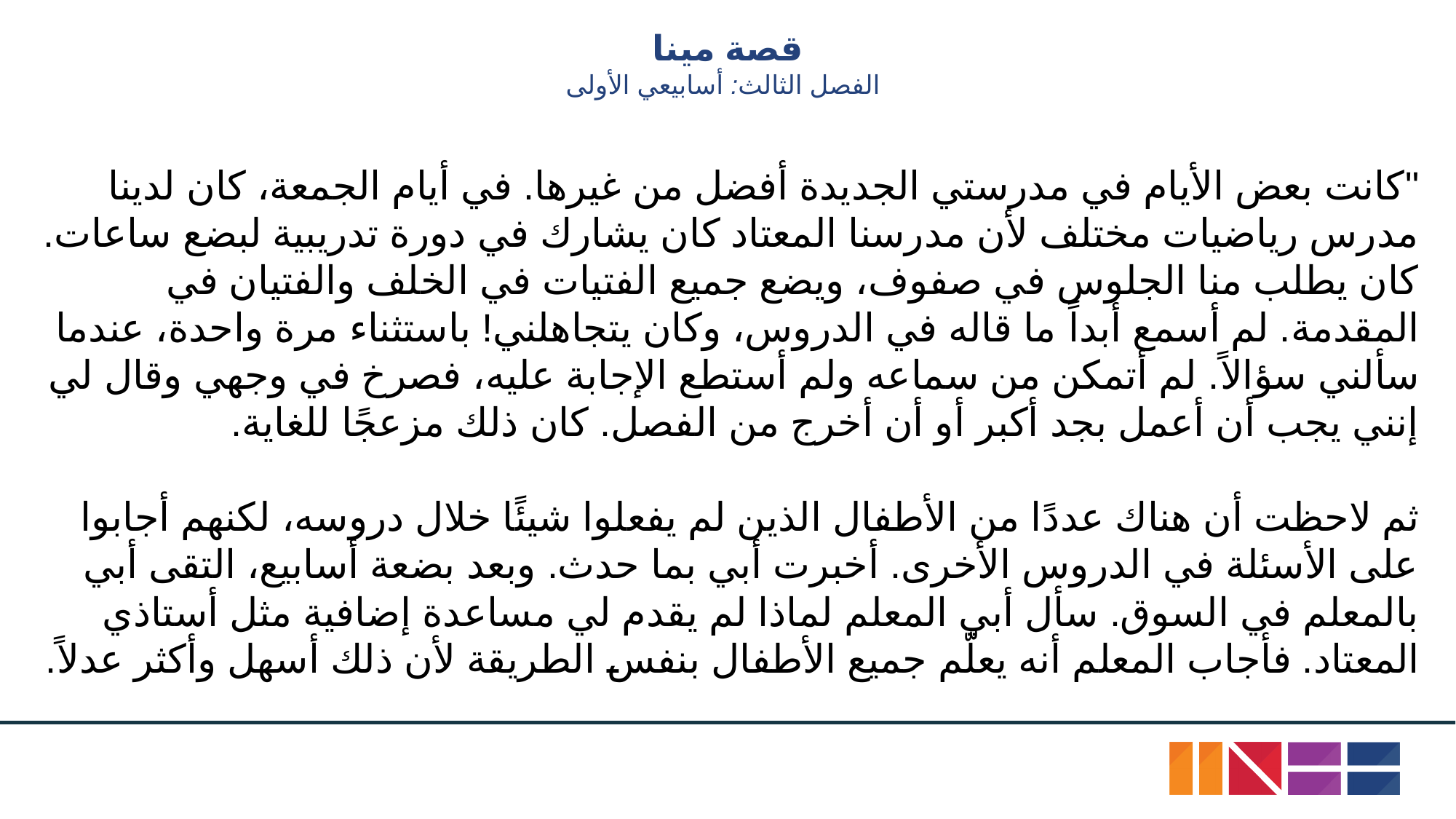

# قصة مينا
الفصل الثالث: أسابيعي الأولى
"كانت بعض الأيام في مدرستي الجديدة أفضل من غيرها. في أيام الجمعة، كان لدينا مدرس رياضيات مختلف لأن مدرسنا المعتاد كان يشارك في دورة تدريبية لبضع ساعات. كان يطلب منا الجلوس في صفوف، ويضع جميع الفتيات في الخلف والفتيان في المقدمة. لم أسمع أبداً ما قاله في الدروس، وكان يتجاهلني! باستثناء مرة واحدة، عندما سألني سؤالاً. لم أتمكن من سماعه ولم أستطع الإجابة عليه، فصرخ في وجهي وقال لي إنني يجب أن أعمل بجد أكبر أو أن أخرج من الفصل. كان ذلك مزعجًا للغاية.
ثم لاحظت أن هناك عددًا من الأطفال الذين لم يفعلوا شيئًا خلال دروسه، لكنهم أجابوا على الأسئلة في الدروس الأخرى. أخبرت أبي بما حدث. وبعد بضعة أسابيع، التقى أبي بالمعلم في السوق. سأل أبي المعلم لماذا لم يقدم لي مساعدة إضافية مثل أستاذي المعتاد. فأجاب المعلم أنه يعلّم جميع الأطفال بنفس الطريقة لأن ذلك أسهل وأكثر عدلاً.